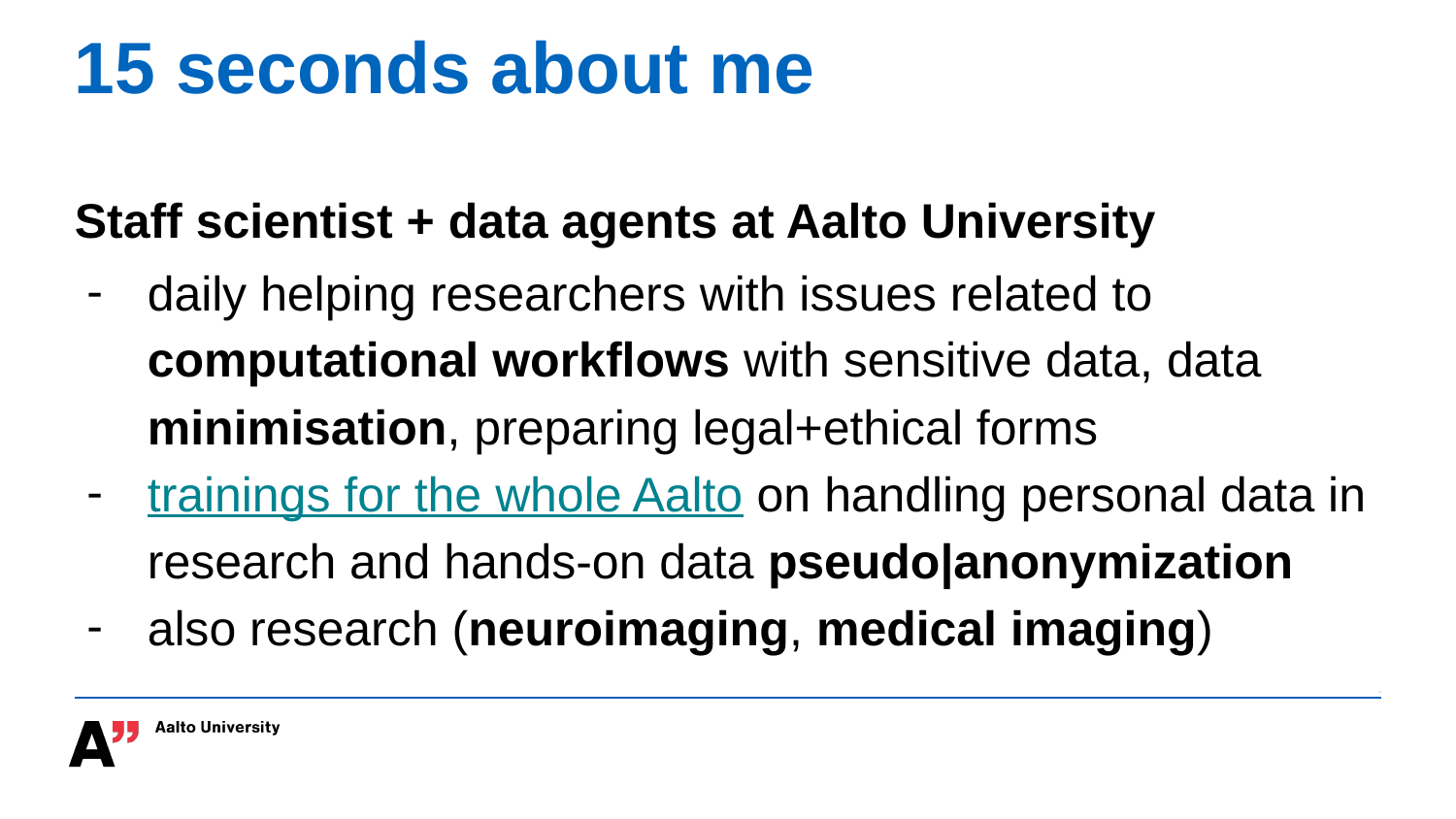

# 15 seconds about me
Staff scientist + data agents at Aalto University
daily helping researchers with issues related to computational workflows with sensitive data, data minimisation, preparing legal+ethical forms
trainings for the whole Aalto on handling personal data in research and hands-on data pseudo|anonymization
also research (neuroimaging, medical imaging)
22